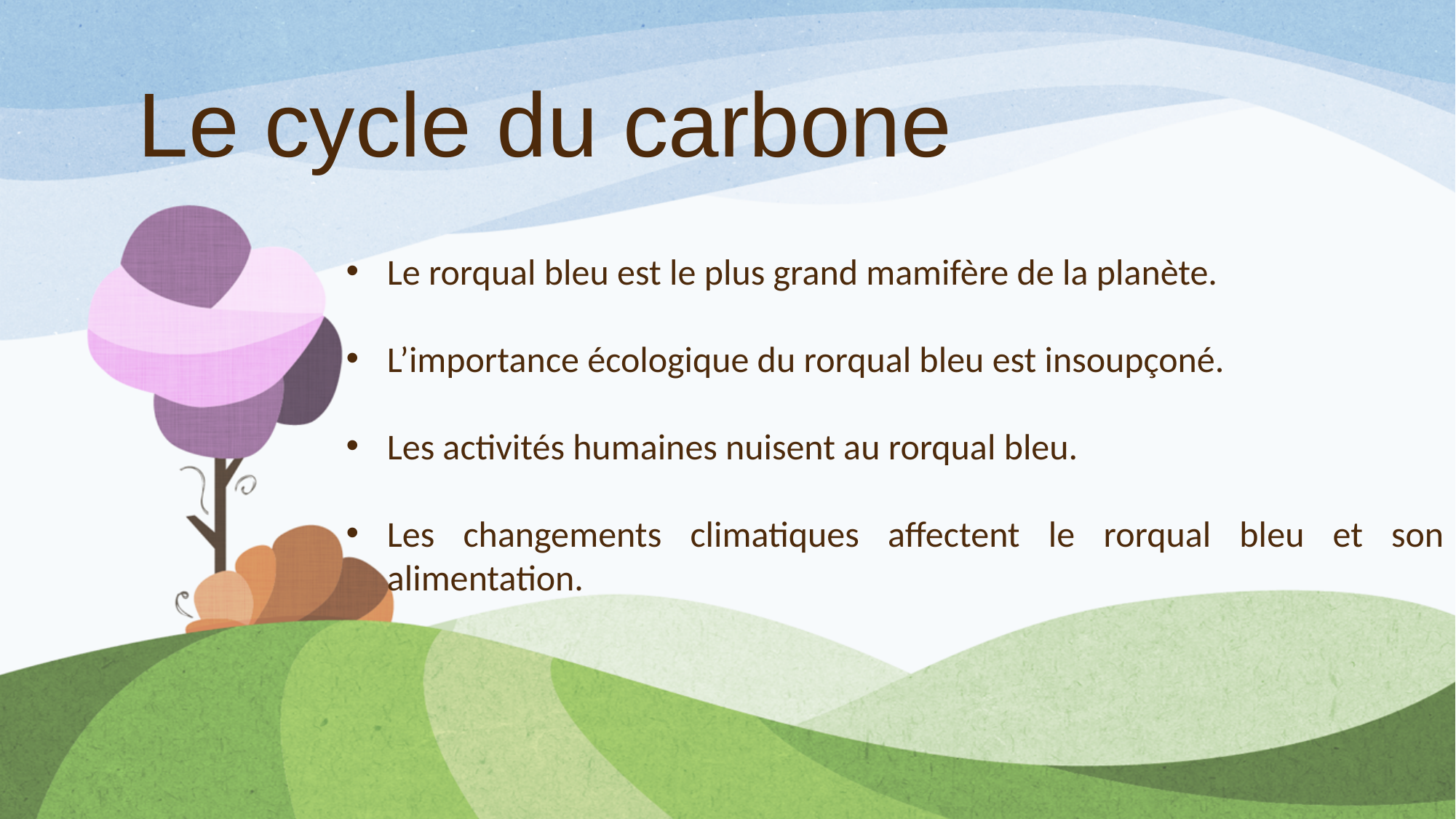

# Le cycle du carbone
Le rorqual bleu est le plus grand mamifère de la planète.

L’importance écologique du rorqual bleu est insoupçoné.

Les activités humaines nuisent au rorqual bleu.

Les changements climatiques affectent le rorqual bleu et son alimentation.